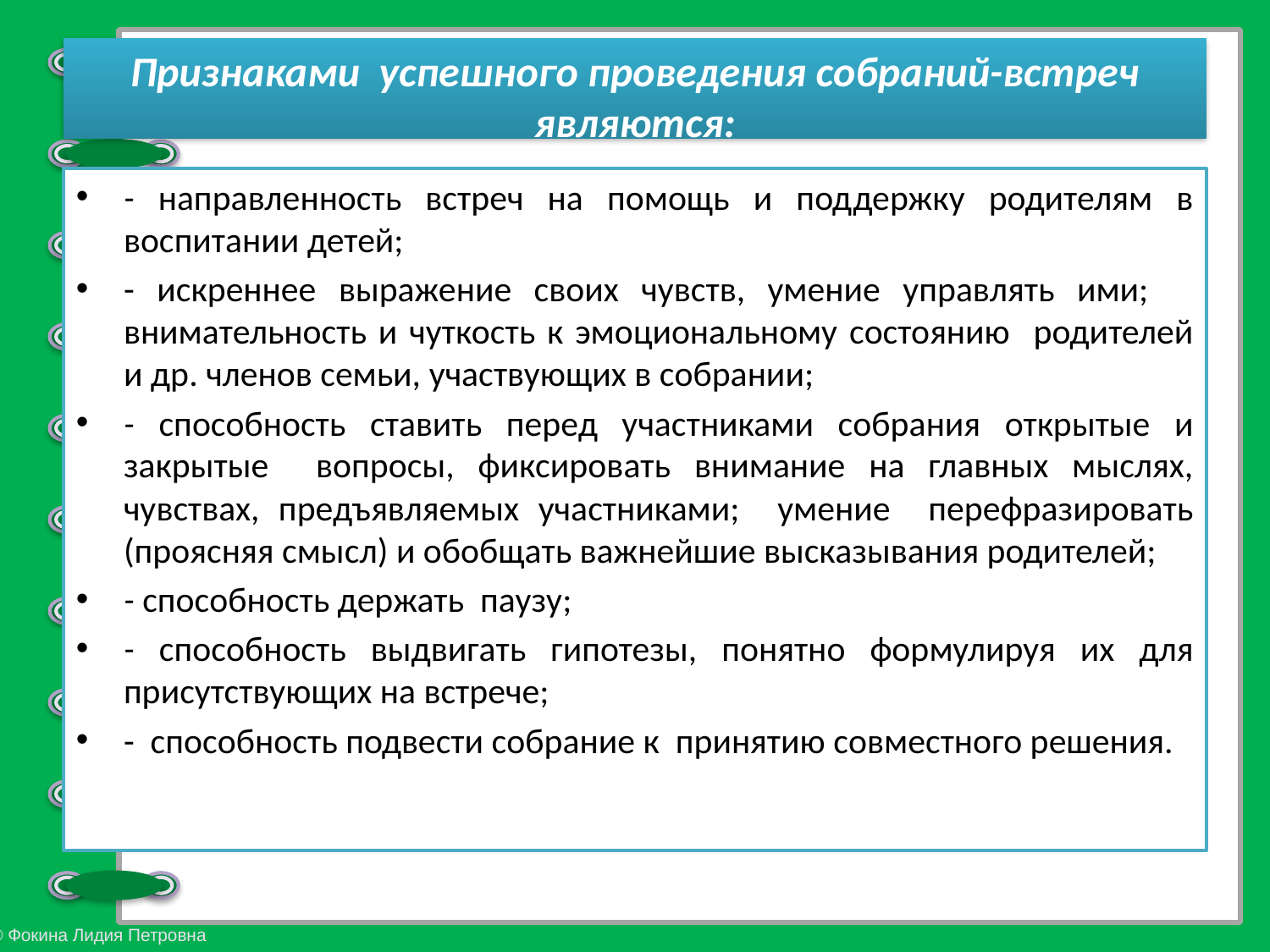

# Признаками  успешного проведения собраний-встреч являются:
- направленность встреч на помощь и поддержку родителям в воспитании детей;
- искреннее выражение своих чувств, умение управлять ими;   внимательность и чуткость к эмоциональному состоянию  родителей и др. членов семьи, участвующих в собрании;
- способность ставить перед участниками собрания открытые и закрытые  вопросы, фиксировать внимание на главных мыслях, чувствах, предъявляемых участниками;  умение  перефразировать (проясняя смысл) и обобщать важнейшие высказывания родителей;
- способность держать  паузу;
- способность выдвигать гипотезы, понятно формулируя их для присутствующих на встрече;
-  способность подвести собрание к  принятию совместного решения.